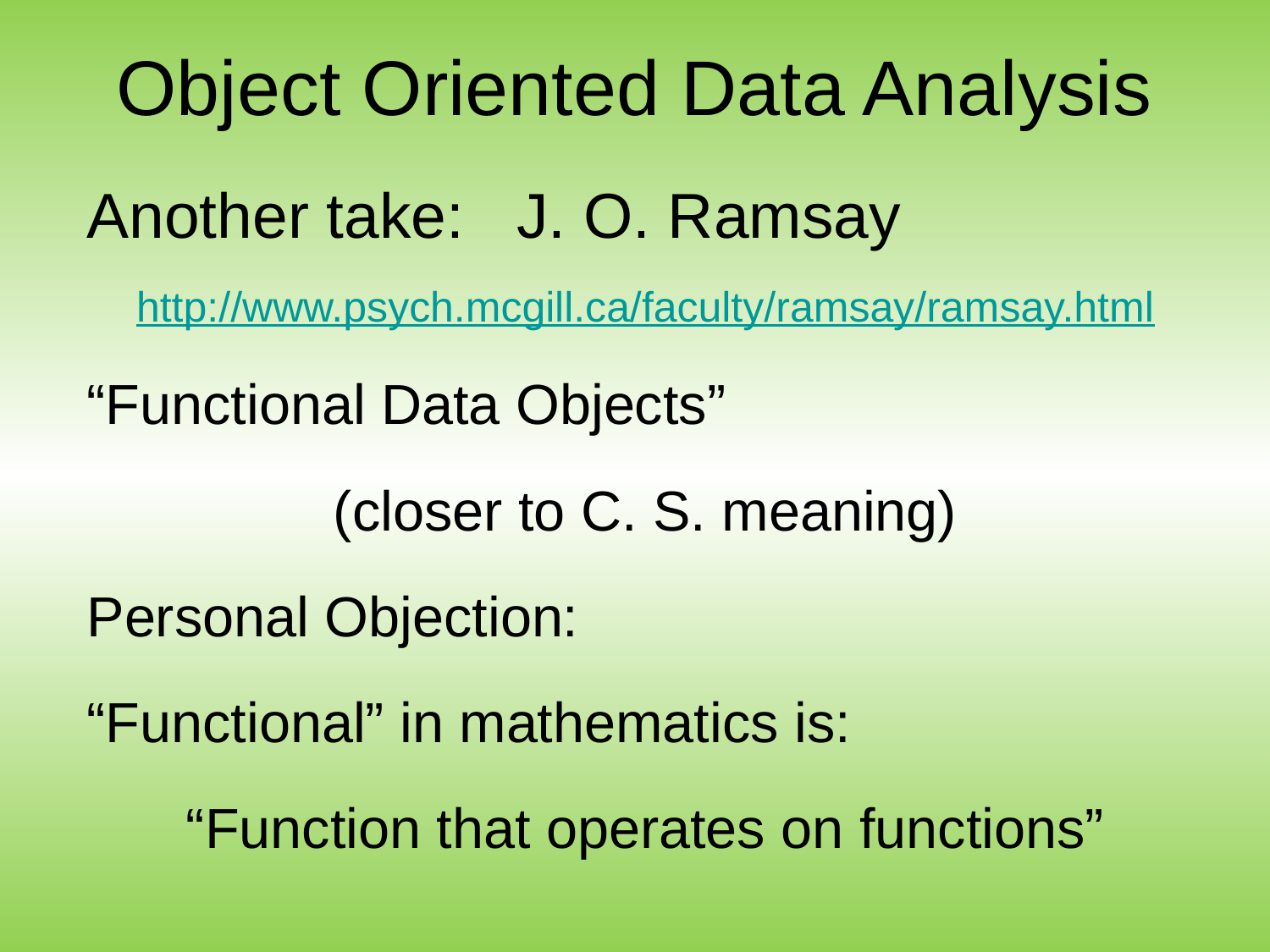

# Object Oriented Data Analysis
Another take:   J. O. Ramsay
http://www.psych.mcgill.ca/faculty/ramsay/ramsay.html
“Functional Data Objects”
(closer to C. S. meaning)
Personal Objection:
“Functional” in mathematics is:
“Function that operates on functions”